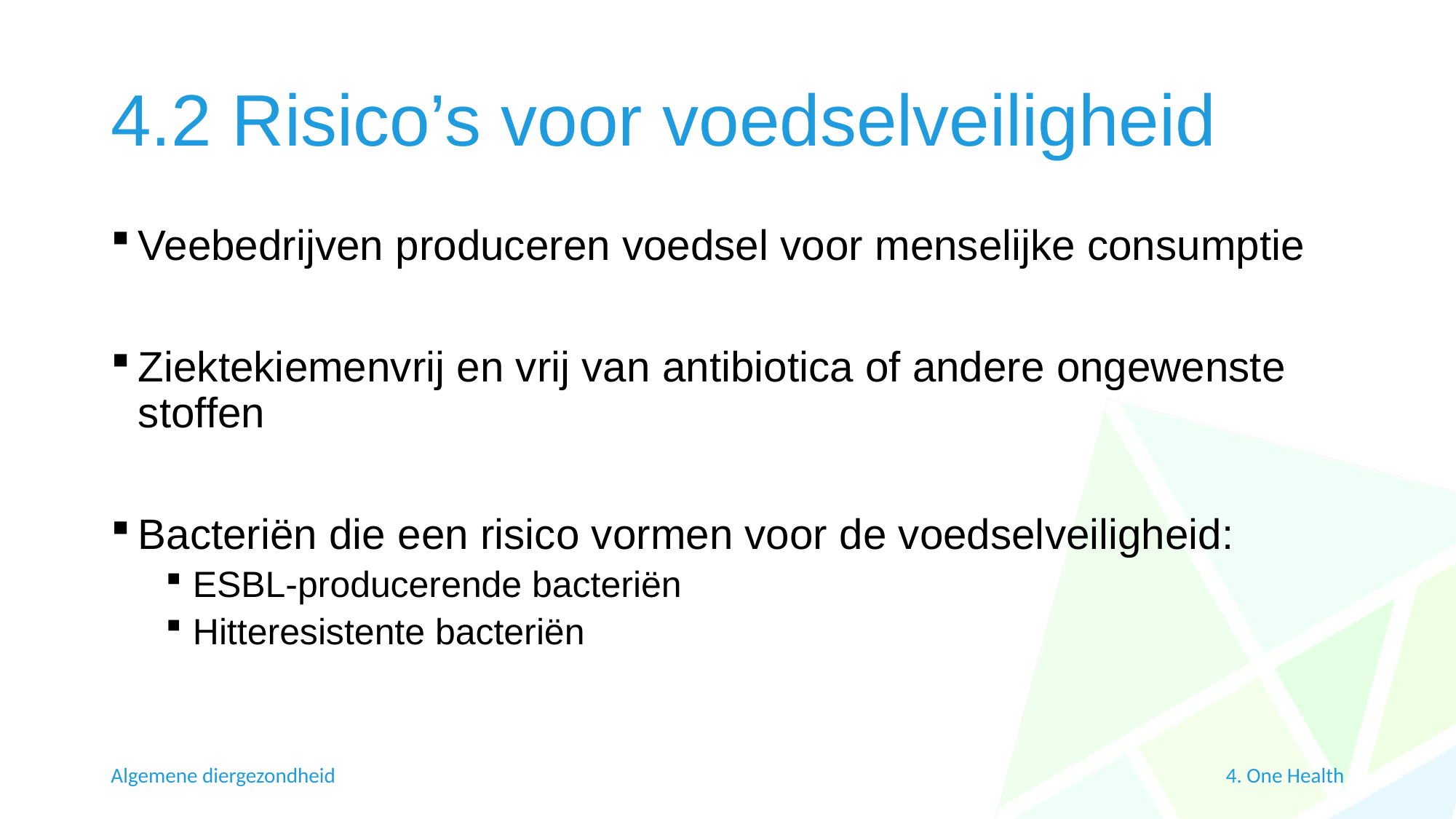

# 4.2 Risico’s voor voedselveiligheid
Veebedrijven produceren voedsel voor menselijke consumptie

Ziektekiemenvrij en vrij van antibiotica of andere ongewenste stoffen

Bacteriën die een risico vormen voor de voedselveiligheid:
ESBL-producerende bacteriën
Hitteresistente bacteriën
Algemene diergezondheid
4. One Health